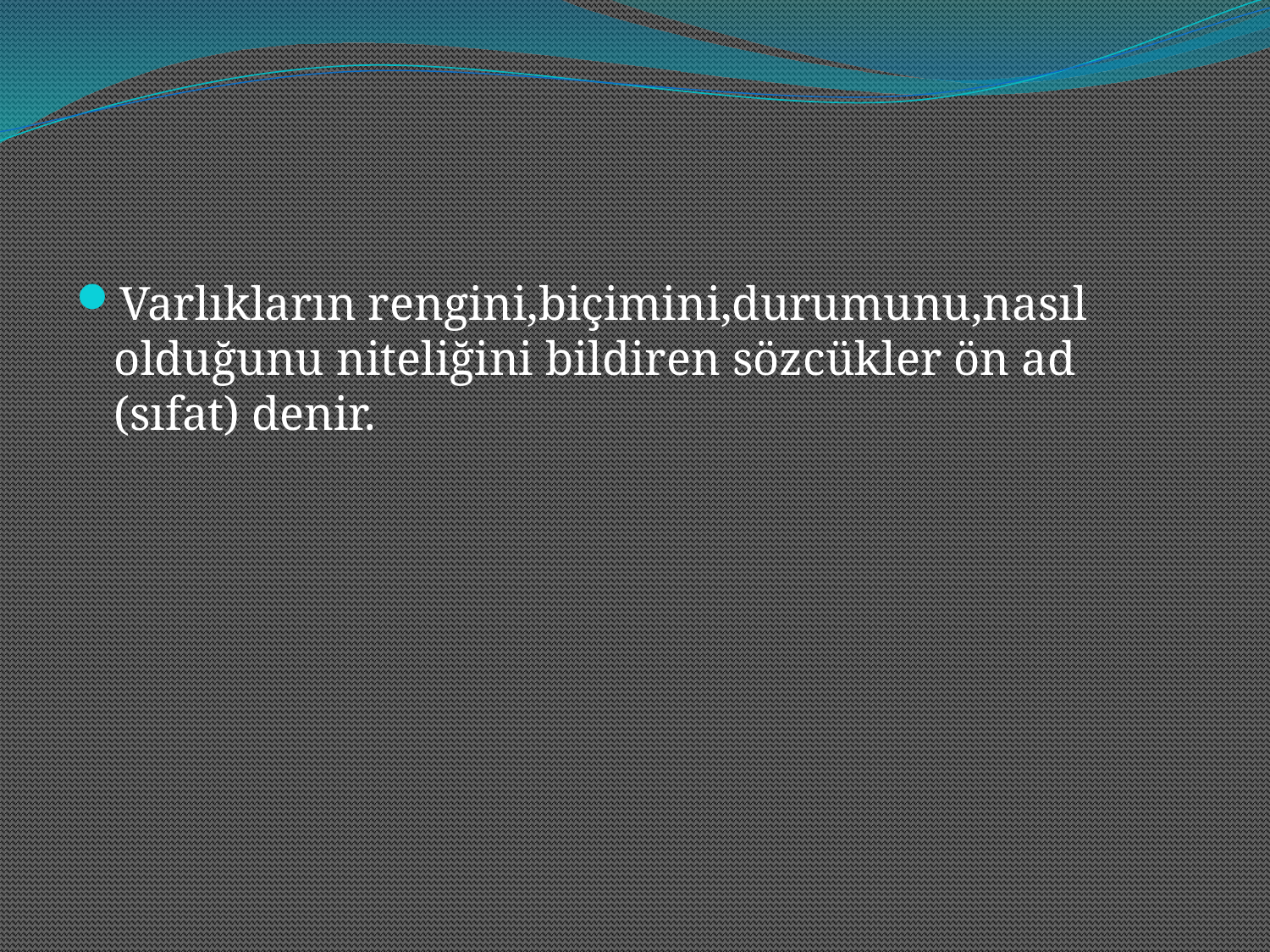

#
Varlıkların rengini,biçimini,durumunu,nasıl olduğunu niteliğini bildiren sözcükler ön ad (sıfat) denir.